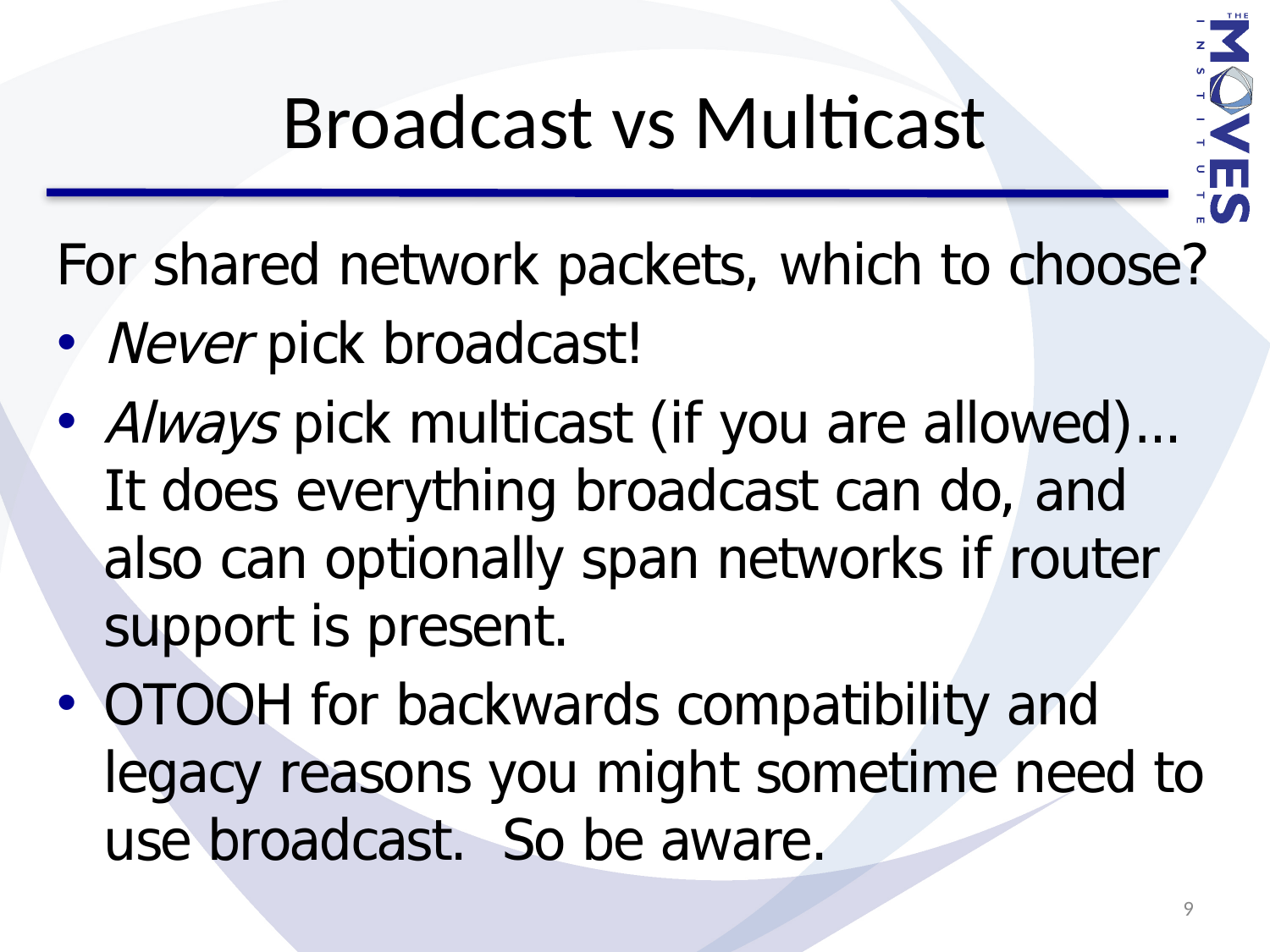

# Broadcast vs Multicast
For shared network packets, which to choose?
Never pick broadcast!
Always pick multicast (if you are allowed)… It does everything broadcast can do, and also can optionally span networks if router support is present.
OTOOH for backwards compatibility and legacy reasons you might sometime need to use broadcast.  So be aware.
9